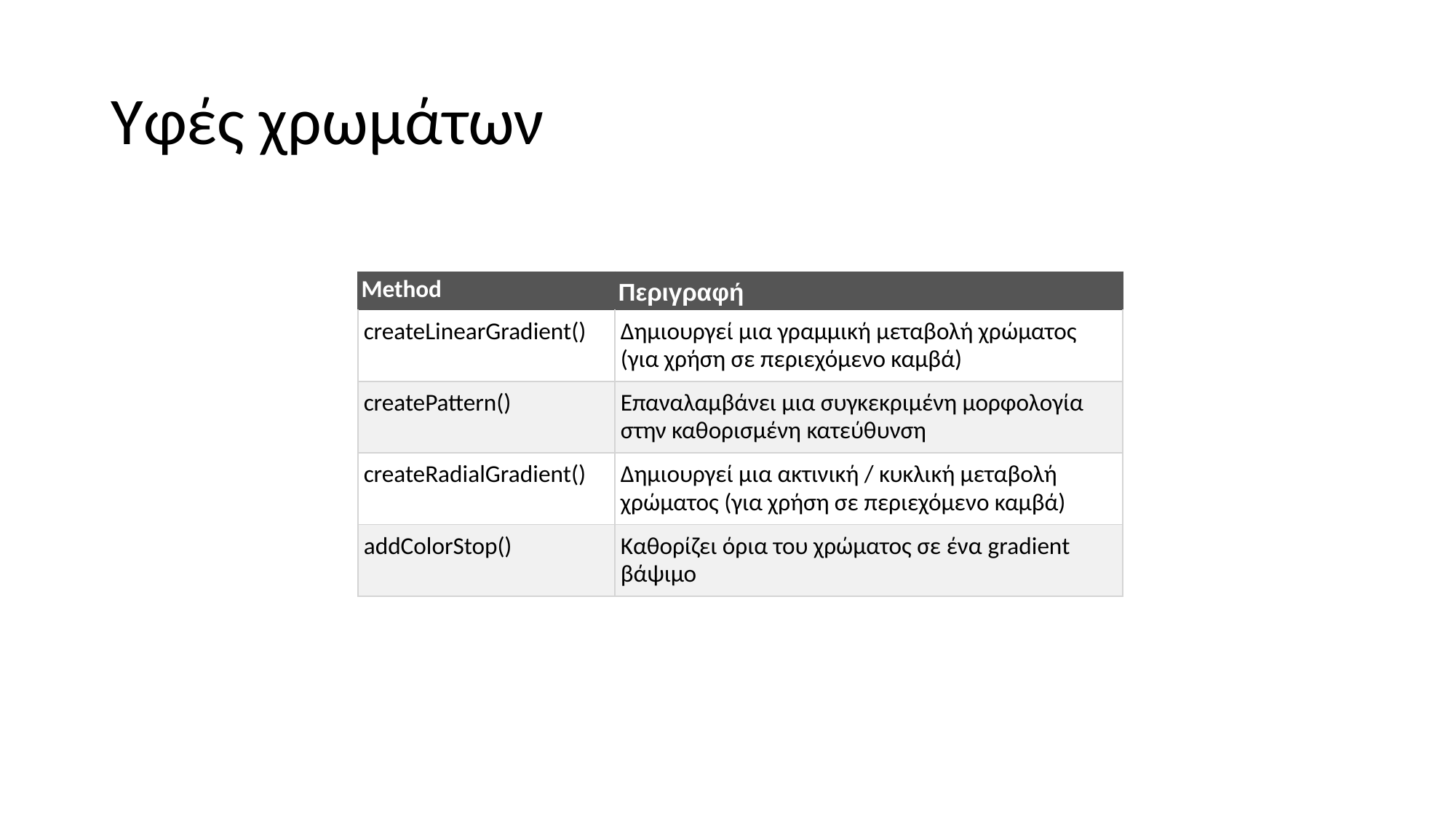

# Υφές χρωμάτων
| Method | Περιγραφή |
| --- | --- |
| createLinearGradient() | Δημιουργεί μια γραμμική μεταβολή χρώματος (για χρήση σε περιεχόμενο καμβά) |
| createPattern() | Επαναλαμβάνει μια συγκεκριμένη μορφολογία στην καθορισμένη κατεύθυνση |
| createRadialGradient() | Δημιουργεί μια ακτινική / κυκλική μεταβολή χρώματος (για χρήση σε περιεχόμενο καμβά) |
| addColorStop() | Καθορίζει όρια του χρώματος σε ένα gradient βάψιμο |